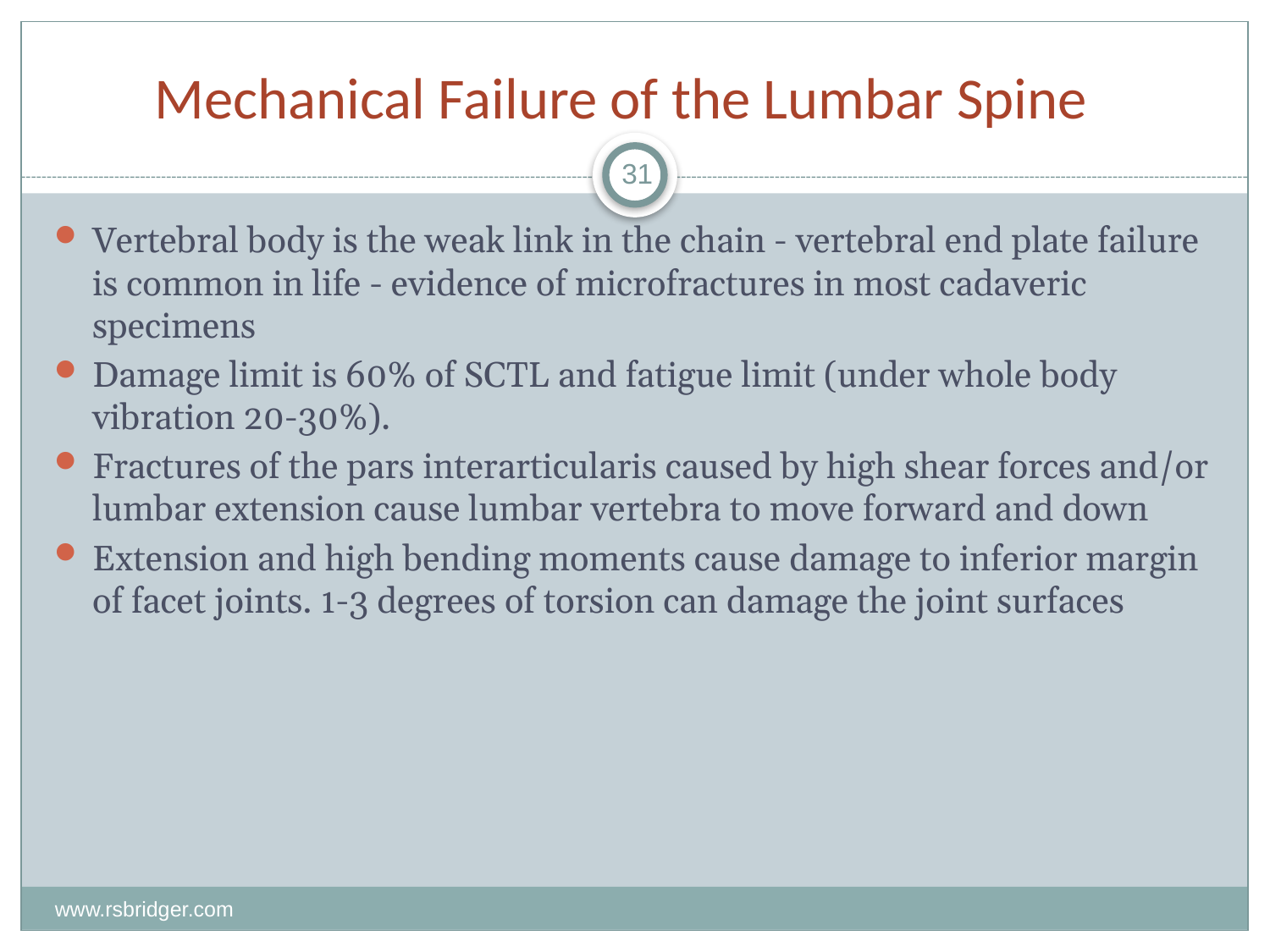

# Mechanical Failure of the Lumbar Spine
31
Vertebral body is the weak link in the chain - vertebral end plate failure is common in life - evidence of microfractures in most cadaveric specimens
Damage limit is 60% of SCTL and fatigue limit (under whole body vibration 20-30%).
Fractures of the pars interarticularis caused by high shear forces and/or lumbar extension cause lumbar vertebra to move forward and down
Extension and high bending moments cause damage to inferior margin of facet joints. 1-3 degrees of torsion can damage the joint surfaces

www.rsbridger.com